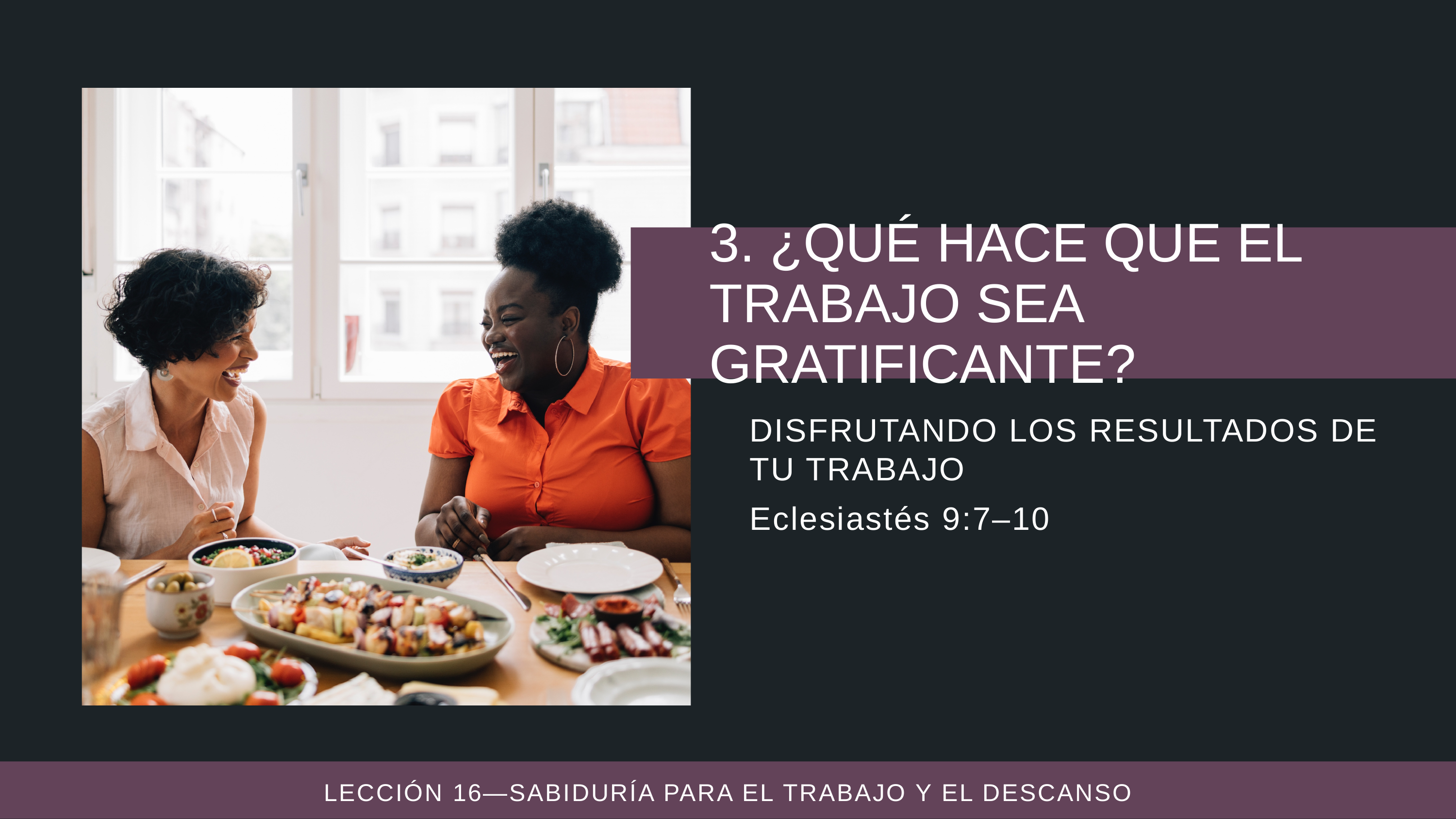

DISFRUTANDO LOS RESULTADOS DE TU TRABAJO
Eclesiastés 9:7–10